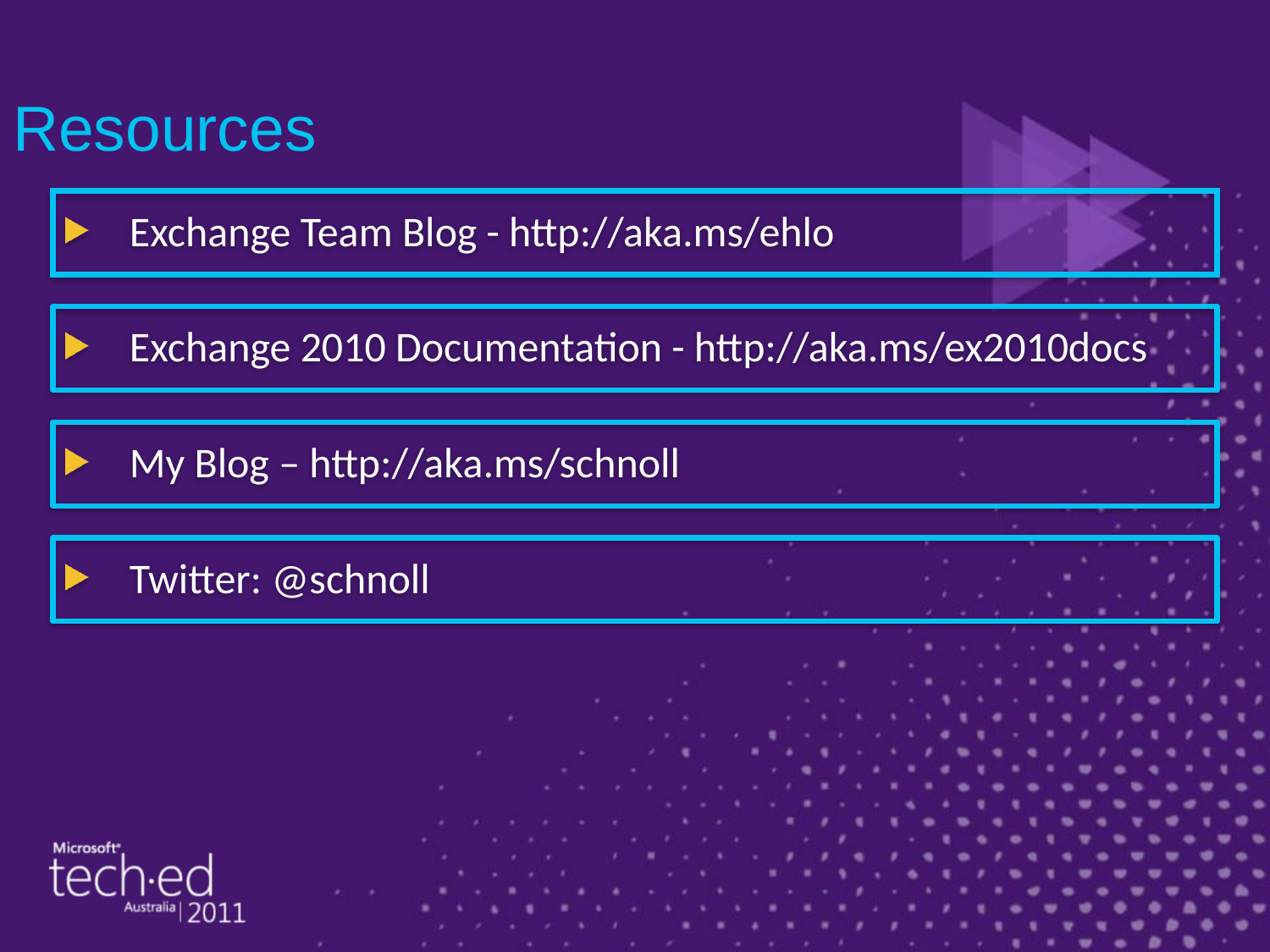

Resources
Exchange Team Blog - http://aka.ms/ehlo
Exchange 2010 Documentation - http://aka.ms/ex2010docs
My Blog – http://aka.ms/schnoll
Twitter: @schnoll